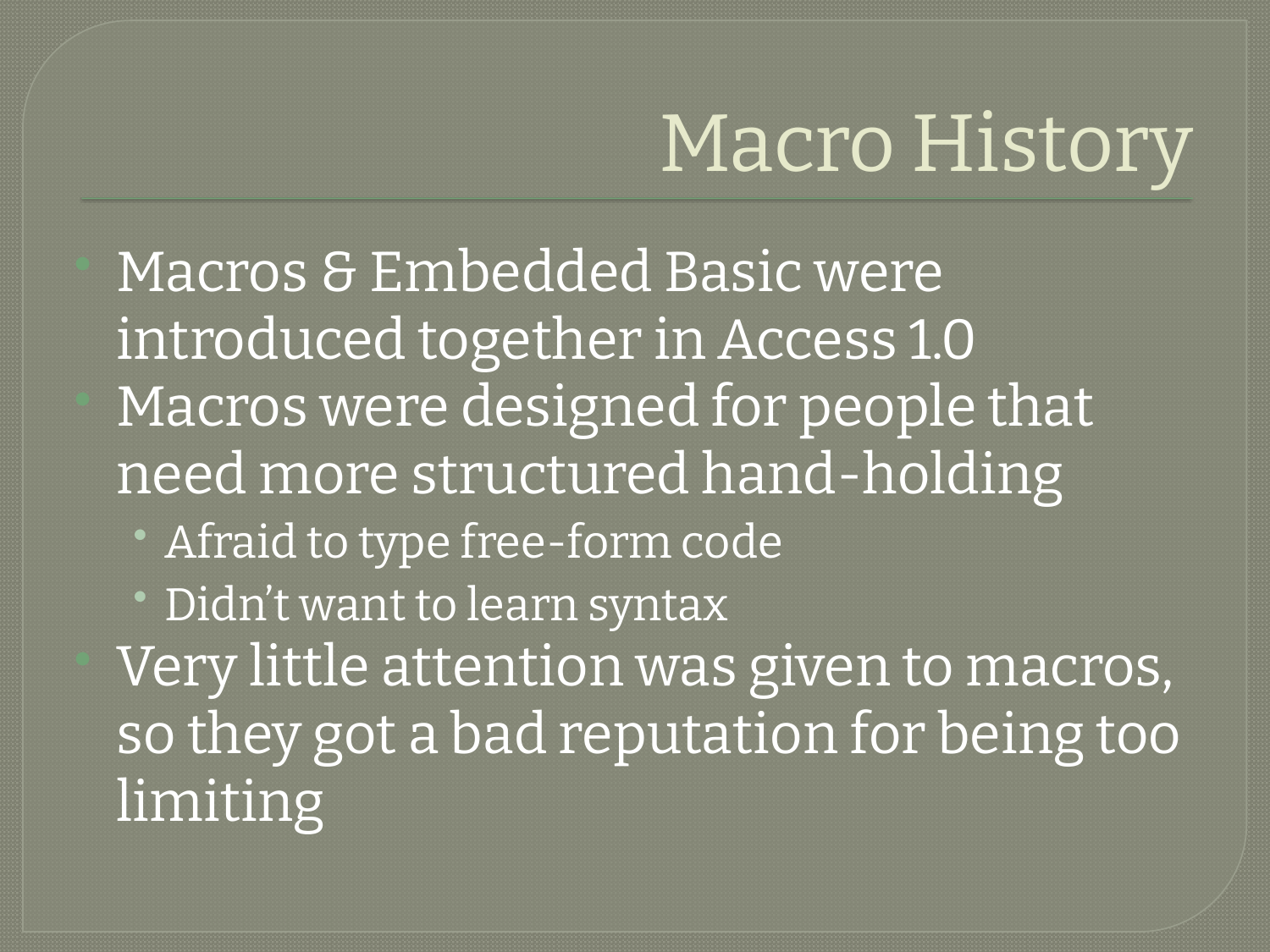

# Macro History
Macros & Embedded Basic were introduced together in Access 1.0
Macros were designed for people that need more structured hand-holding
Afraid to type free-form code
Didn’t want to learn syntax
Very little attention was given to macros, so they got a bad reputation for being too limiting